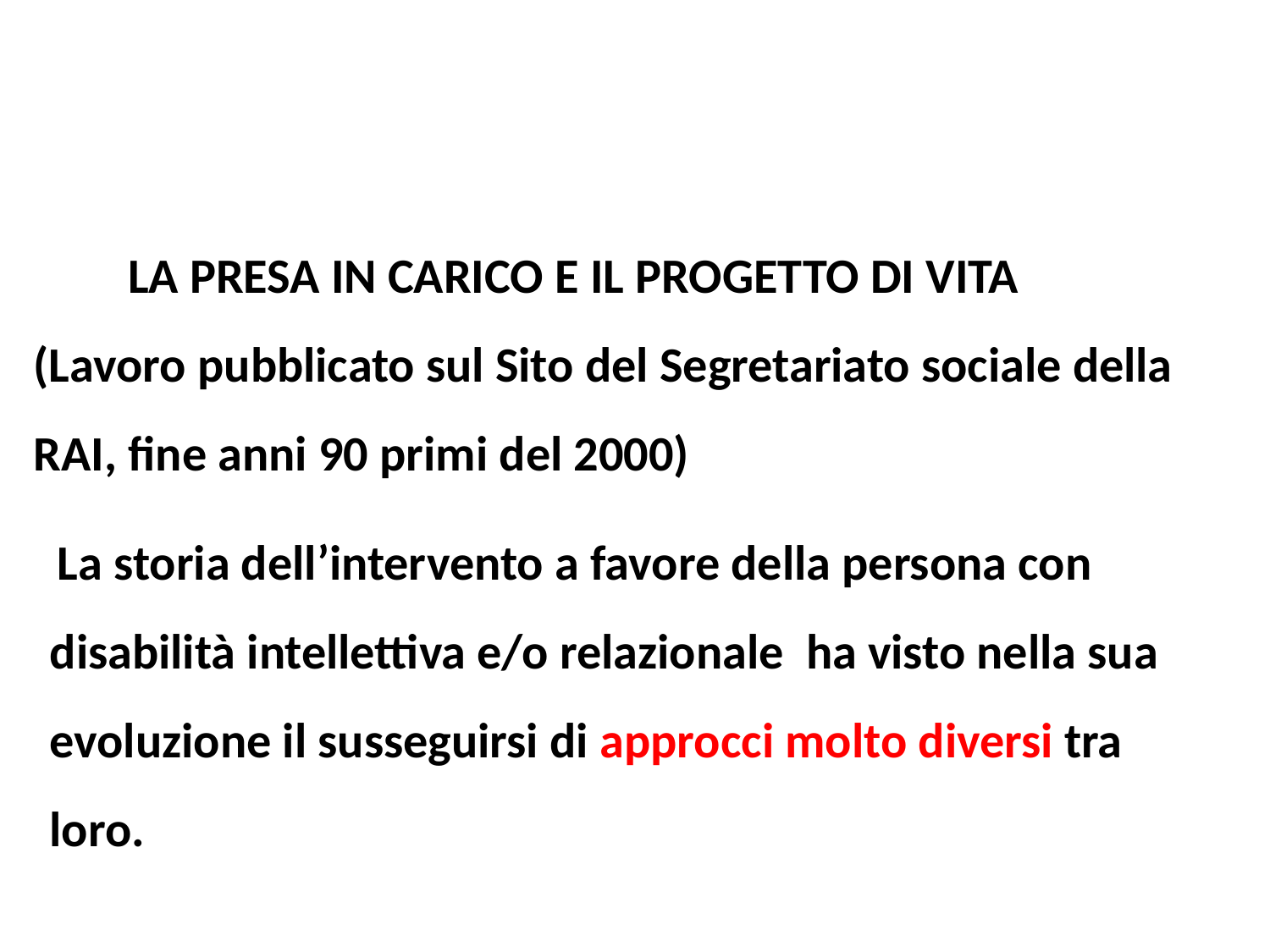

LA PRESA IN CARICO E IL PROGETTO DI VITA
(Lavoro pubblicato sul Sito del Segretariato sociale della RAI, fine anni 90 primi del 2000)
La storia dell’intervento a favore della persona con disabilità intellettiva e/o relazionale  ha visto nella sua evoluzione il susseguirsi di approcci molto diversi tra loro.